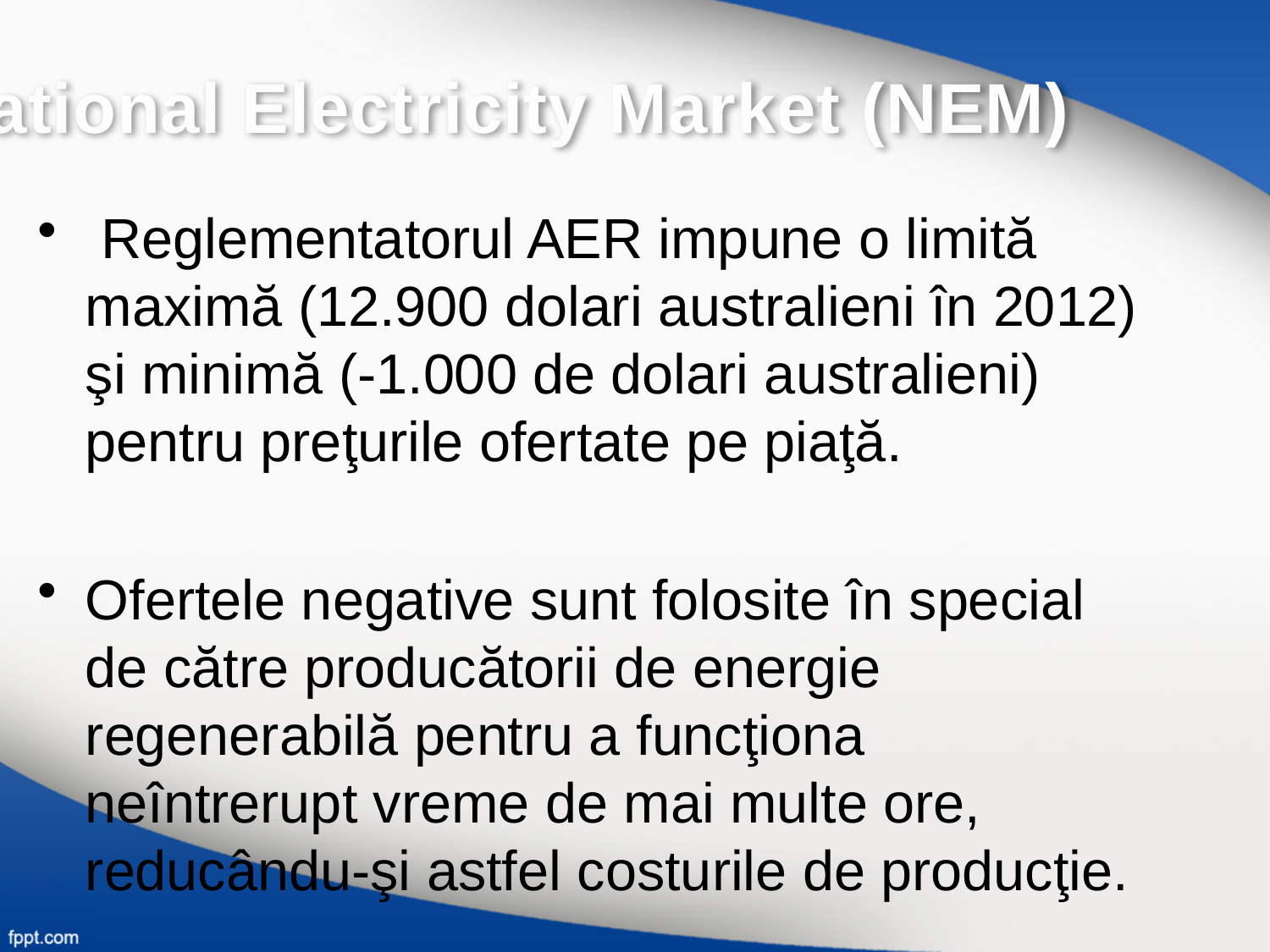

National Electricity Market (NEM)
 Reglementatorul AER impune o limită maximă (12.900 dolari australieni în 2012) şi minimă (-1.000 de dolari australieni) pentru preţurile ofertate pe piaţă.

Ofertele negative sunt folosite în special de către producătorii de energie regenerabilă pentru a funcţiona neîntrerupt vreme de mai multe ore, reducându-şi astfel costurile de producţie.